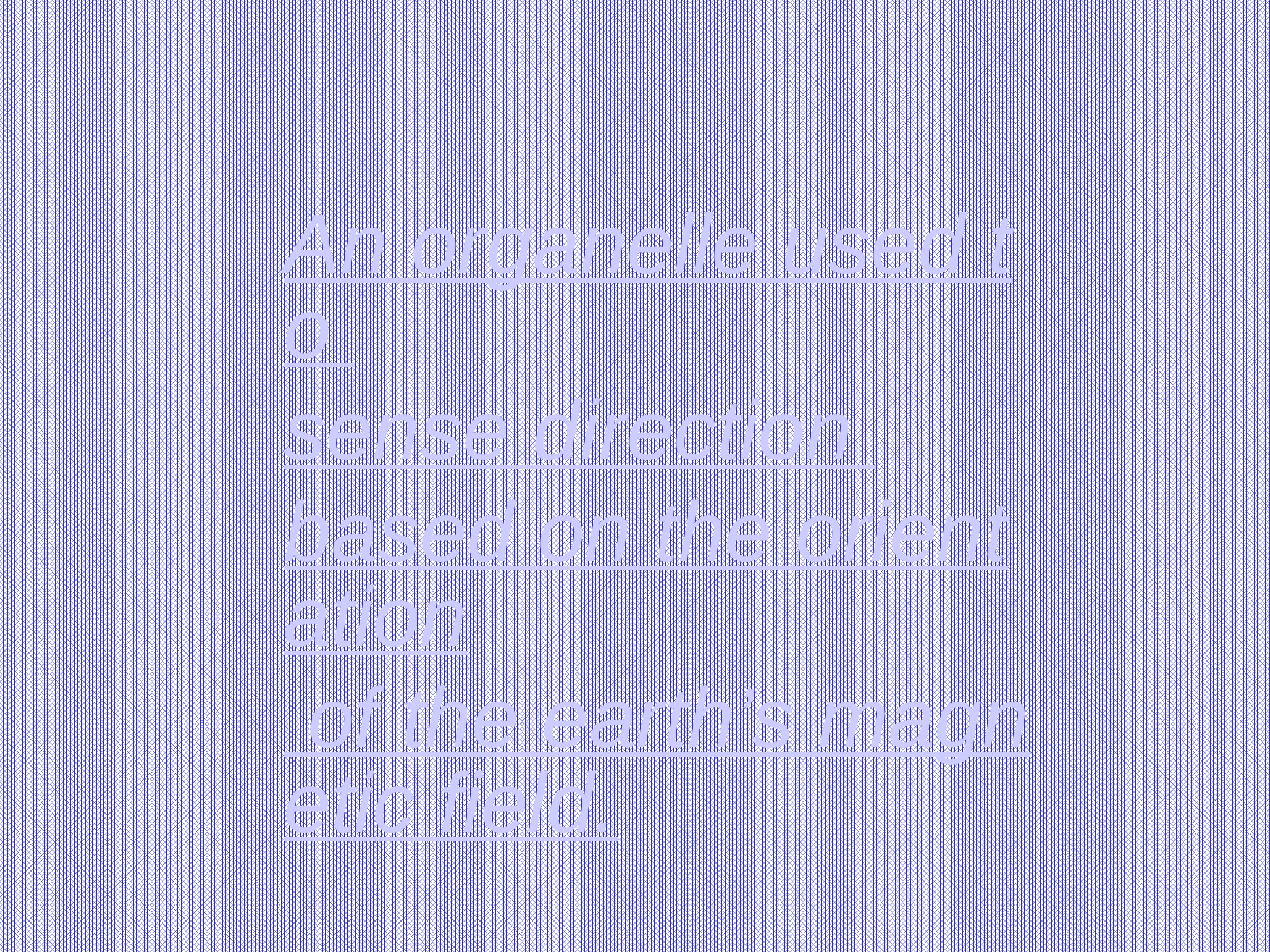

An organelle used to sense direction based on the orientation
 of the earth’s magnetic field.